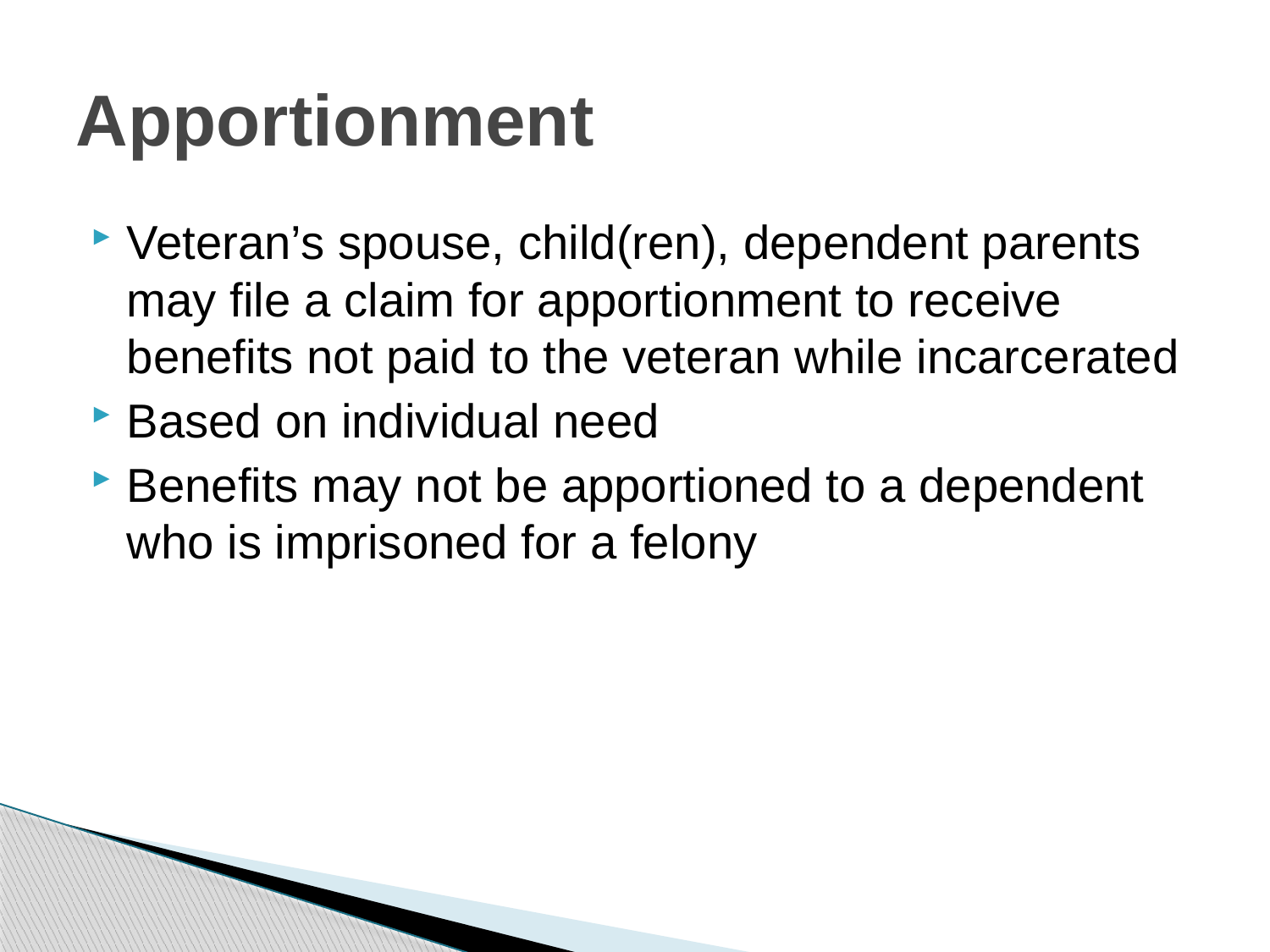

# Apportionment
Veteran’s spouse, child(ren), dependent parents may file a claim for apportionment to receive benefits not paid to the veteran while incarcerated
Based on individual need
Benefits may not be apportioned to a dependent who is imprisoned for a felony